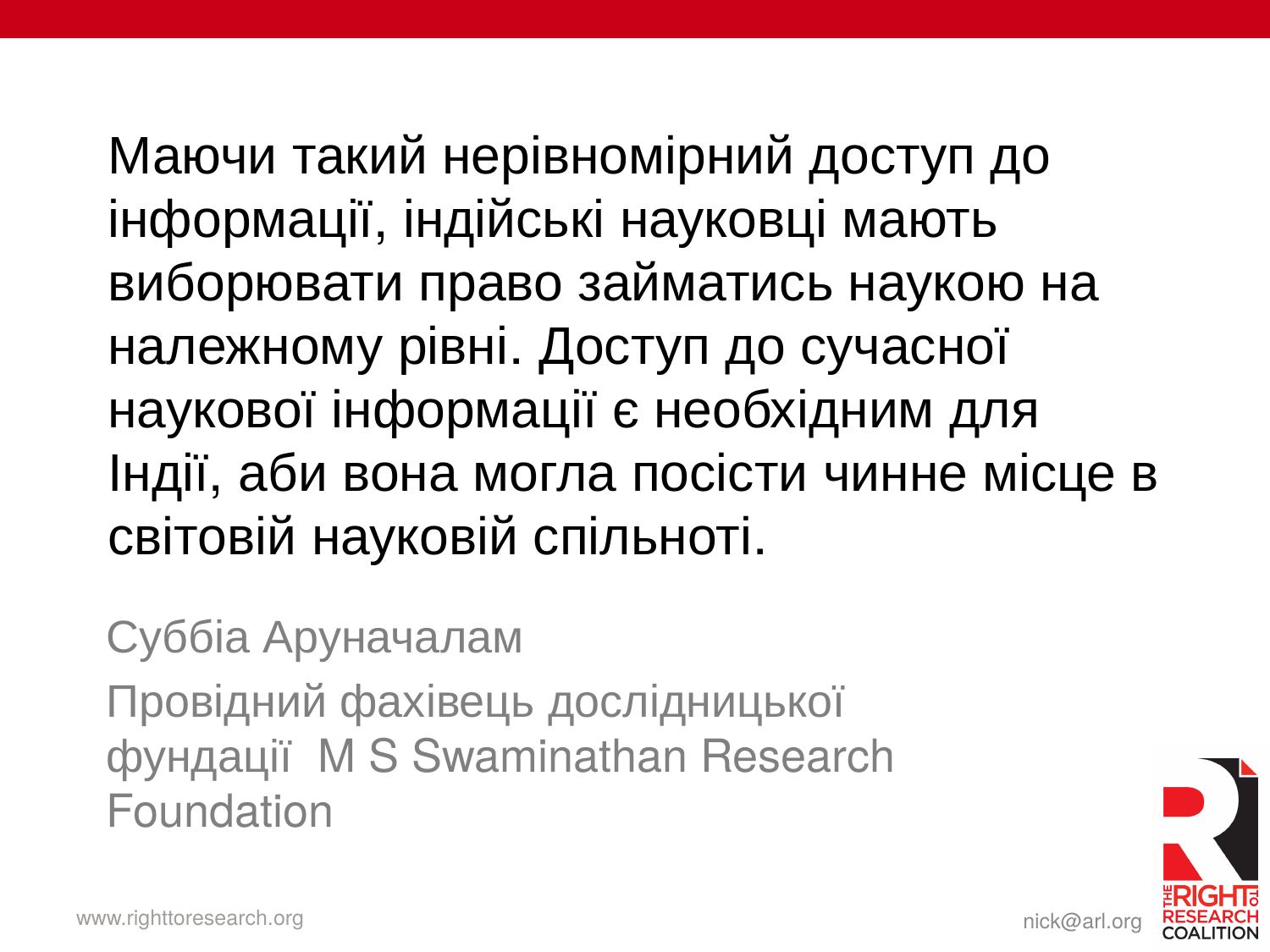

# Маючи такий нерівномірний доступ до інформації, індійські науковці мають виборювати право займатись наукою на належному рівні. Доступ до сучасної наукової інформації є необхідним для Індії, аби вона могла посісти чинне місце в світовій науковій спільноті.
Суббіа Аруначалам
Провідний фахівець дослідницької фундації  M S Swaminathan Research Foundation
www.righttoresearch.org